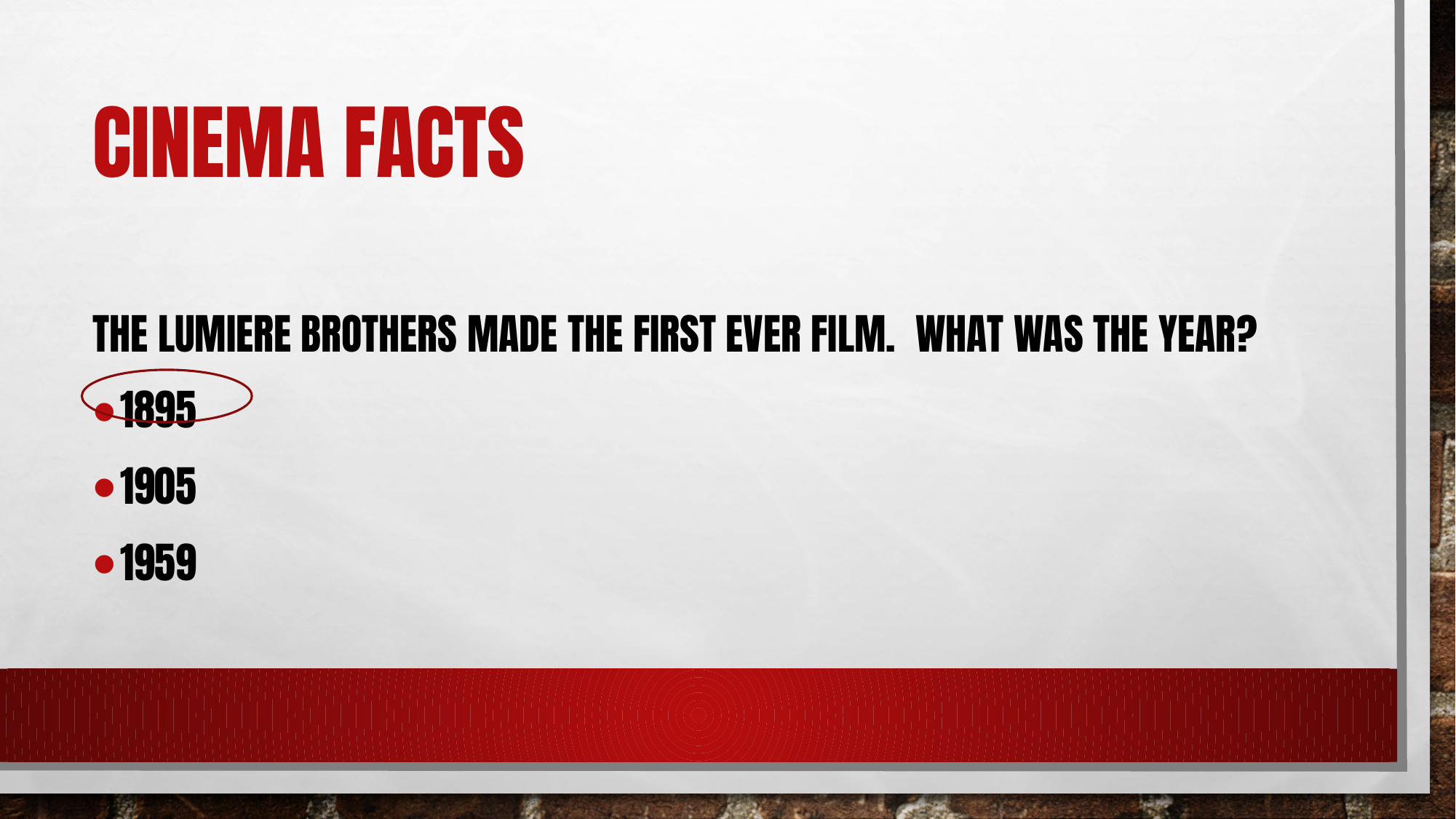

# Cinema facts
The Lumiere brothers made the first ever film.  What was the year?
1895
1905
1959